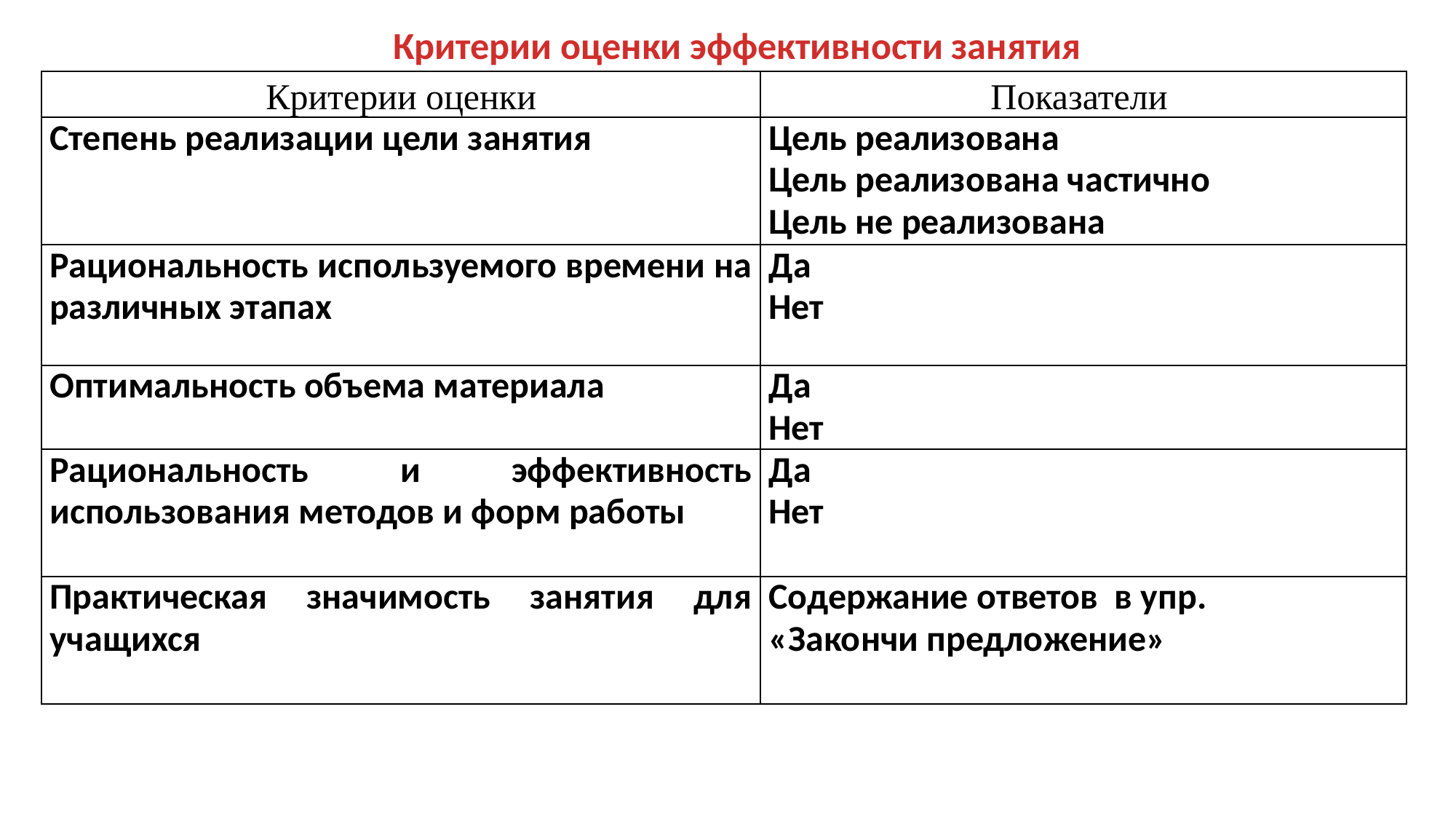

# Критерии оценки эффективности занятия
| Критерии оценки | Показатели |
| --- | --- |
| Степень реализации цели занятия | Цель реализована Цель реализована частично Цель не реализована |
| Рациональность используемого времени на различных этапах | Да Нет |
| Оптимальность объема материала | Да Нет |
| Рациональность и эффективность использования методов и форм работы | Да Нет |
| Практическая значимость занятия для учащихся | Содержание ответов в упр. «Закончи предложение» |